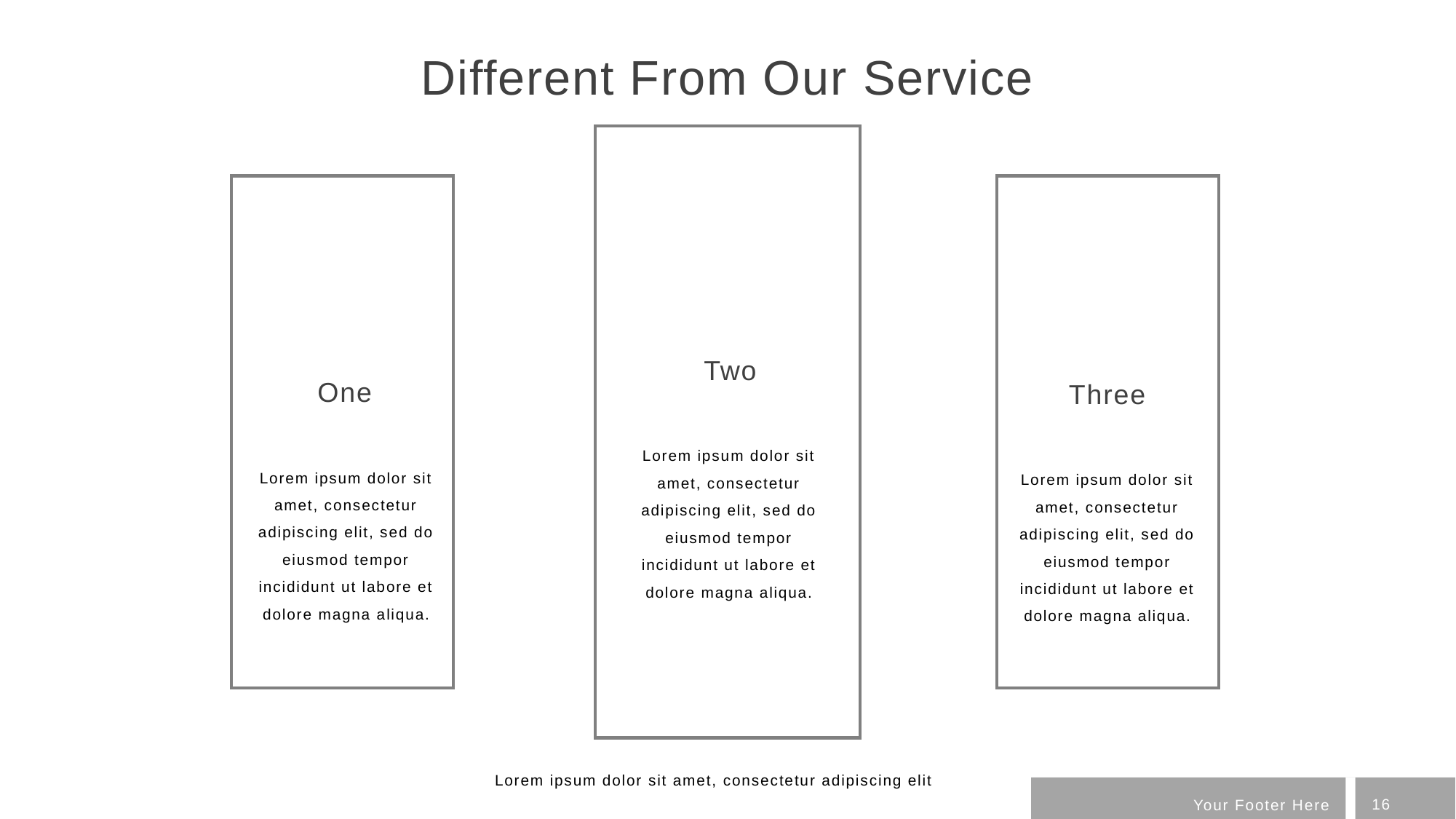

Different From Our Service

Two
One
Three
Lorem ipsum dolor sit amet, consectetur adipiscing elit, sed do eiusmod tempor incididunt ut labore et dolore magna aliqua.
Lorem ipsum dolor sit amet, consectetur adipiscing elit, sed do eiusmod tempor incididunt ut labore et dolore magna aliqua.
Lorem ipsum dolor sit amet, consectetur adipiscing elit, sed do eiusmod tempor incididunt ut labore et dolore magna aliqua.
Lorem ipsum dolor sit amet, consectetur adipiscing elit

16
Your Footer Here